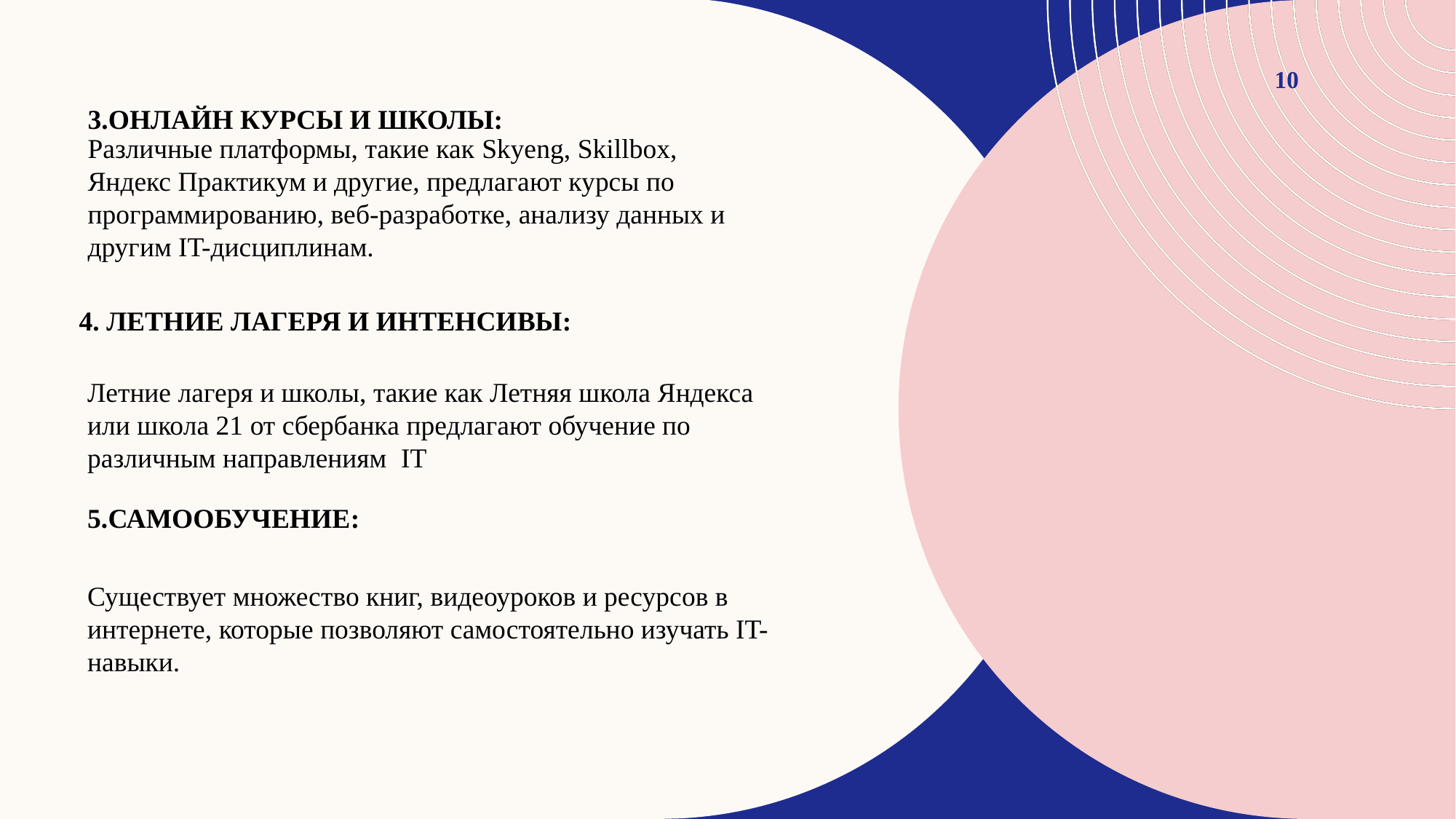

# 3.Онлайн курсы и школы:
10
Различные платформы, такие как Skyeng, Skillbox, Яндекс Практикум и другие, предлагают курсы по программированию, веб-разработке, анализу данных и другим IT-дисциплинам.
4. ЛЕТНИЕ ЛАГЕРЯ И ИНТЕНСИВЫ:
Летние лагеря и школы, такие как Летняя школа Яндекса или школа 21 от сбербанка предлагают обучение по различным направлениям  IT

5.САМООБУЧЕНИЕ:
Существует множество книг, видеоуроков и ресурсов в интернете, которые позволяют самостоятельно изучать IT-навыки.